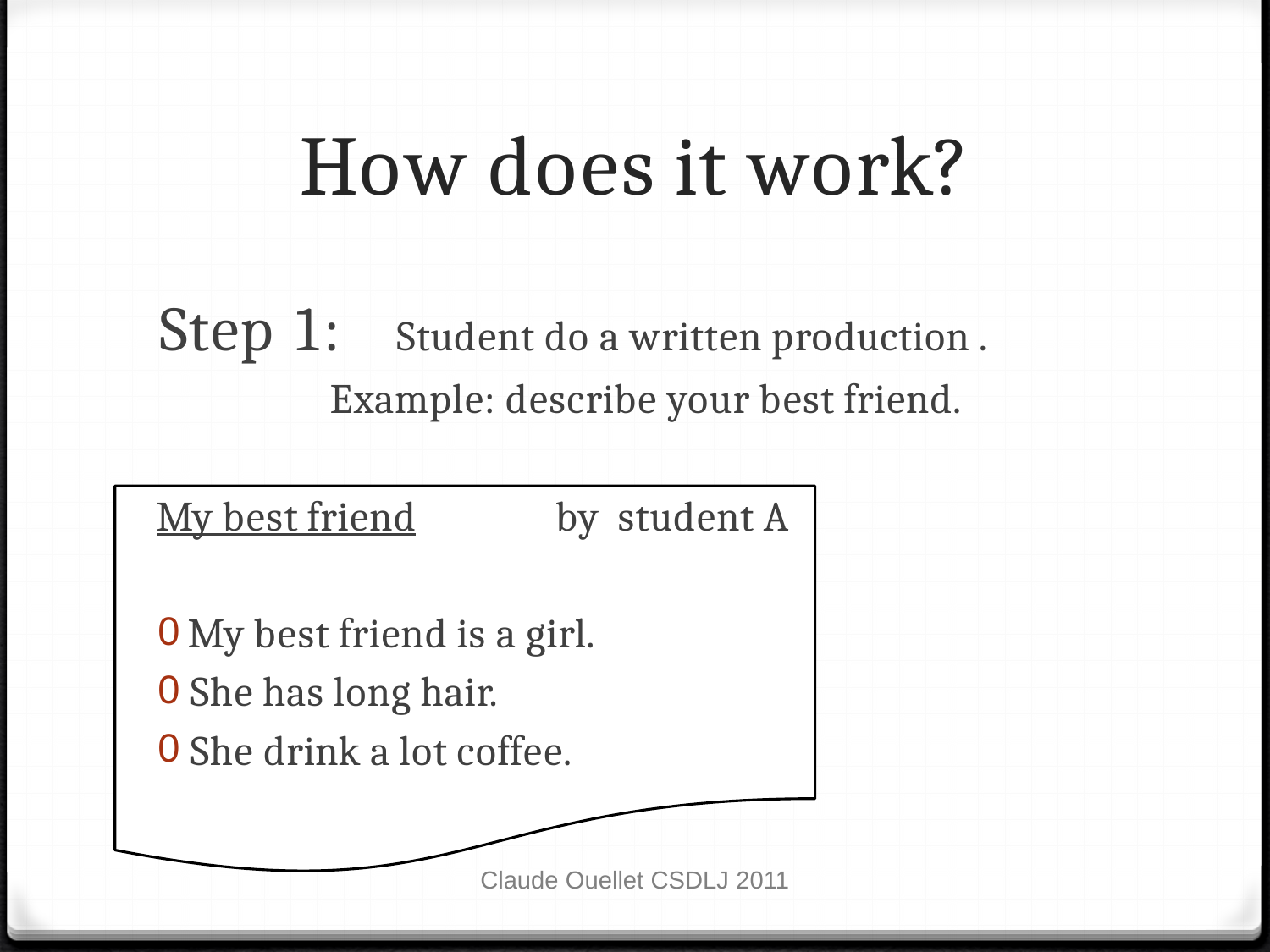

# How does it work?
Step 1:    Student do a written production .
			     Example: describe your best friend.

My best friend               by  student A

My best friend is a girl.
She has long hair.
She drink a lot coffee.

Claude Ouellet CSDLJ 2011